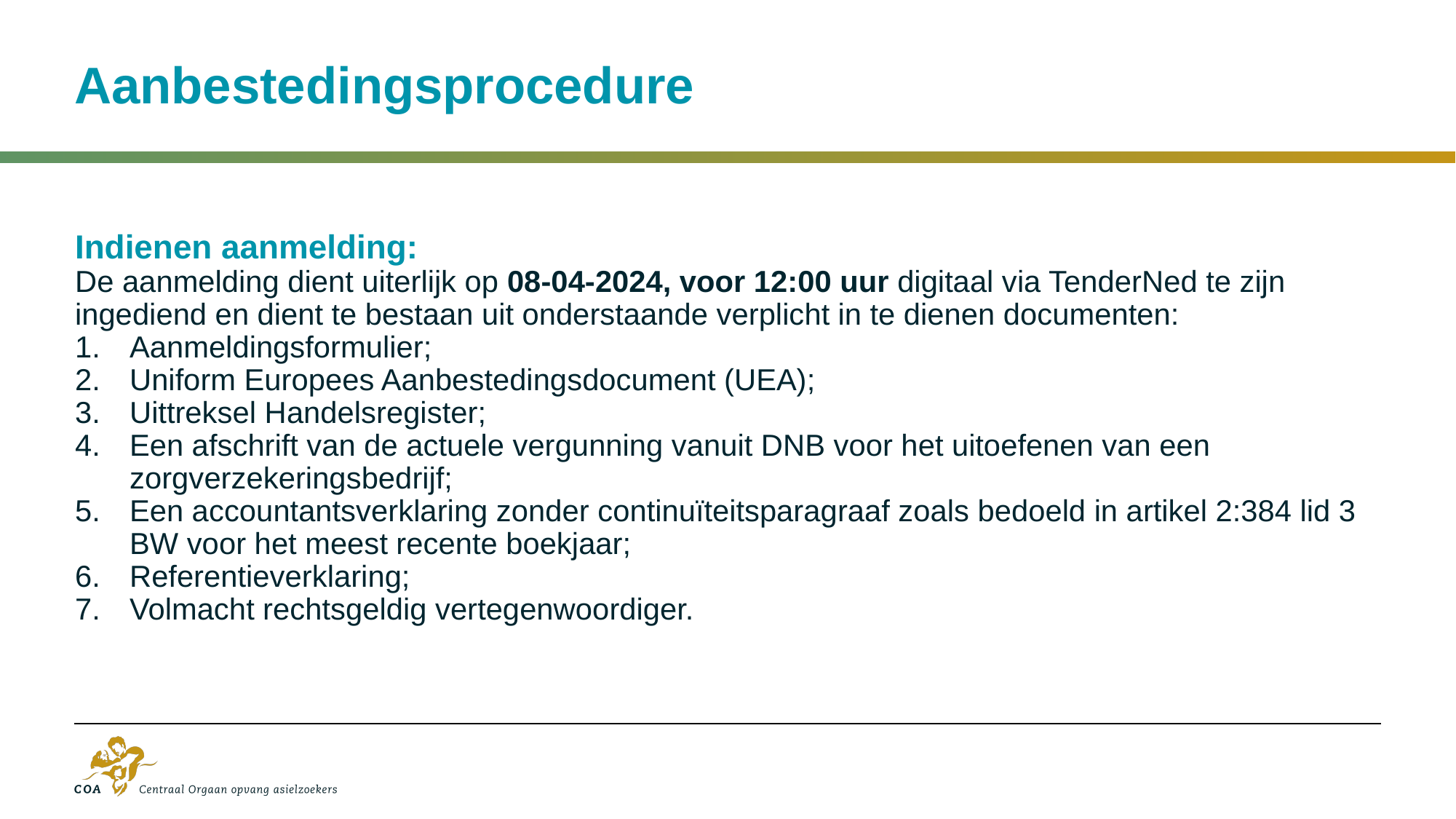

# Aanbestedingsprocedure
Indienen aanmelding:
De aanmelding dient uiterlijk op 08-04-2024, voor 12:00 uur digitaal via TenderNed te zijn ingediend en dient te bestaan uit onderstaande verplicht in te dienen documenten:
Aanmeldingsformulier;
Uniform Europees Aanbestedingsdocument (UEA);
Uittreksel Handelsregister;
Een afschrift van de actuele vergunning vanuit DNB voor het uitoefenen van een zorgverzekeringsbedrijf;
Een accountantsverklaring zonder continuïteitsparagraaf zoals bedoeld in artikel 2:384 lid 3 BW voor het meest recente boekjaar;
Referentieverklaring;
Volmacht rechtsgeldig vertegenwoordiger.